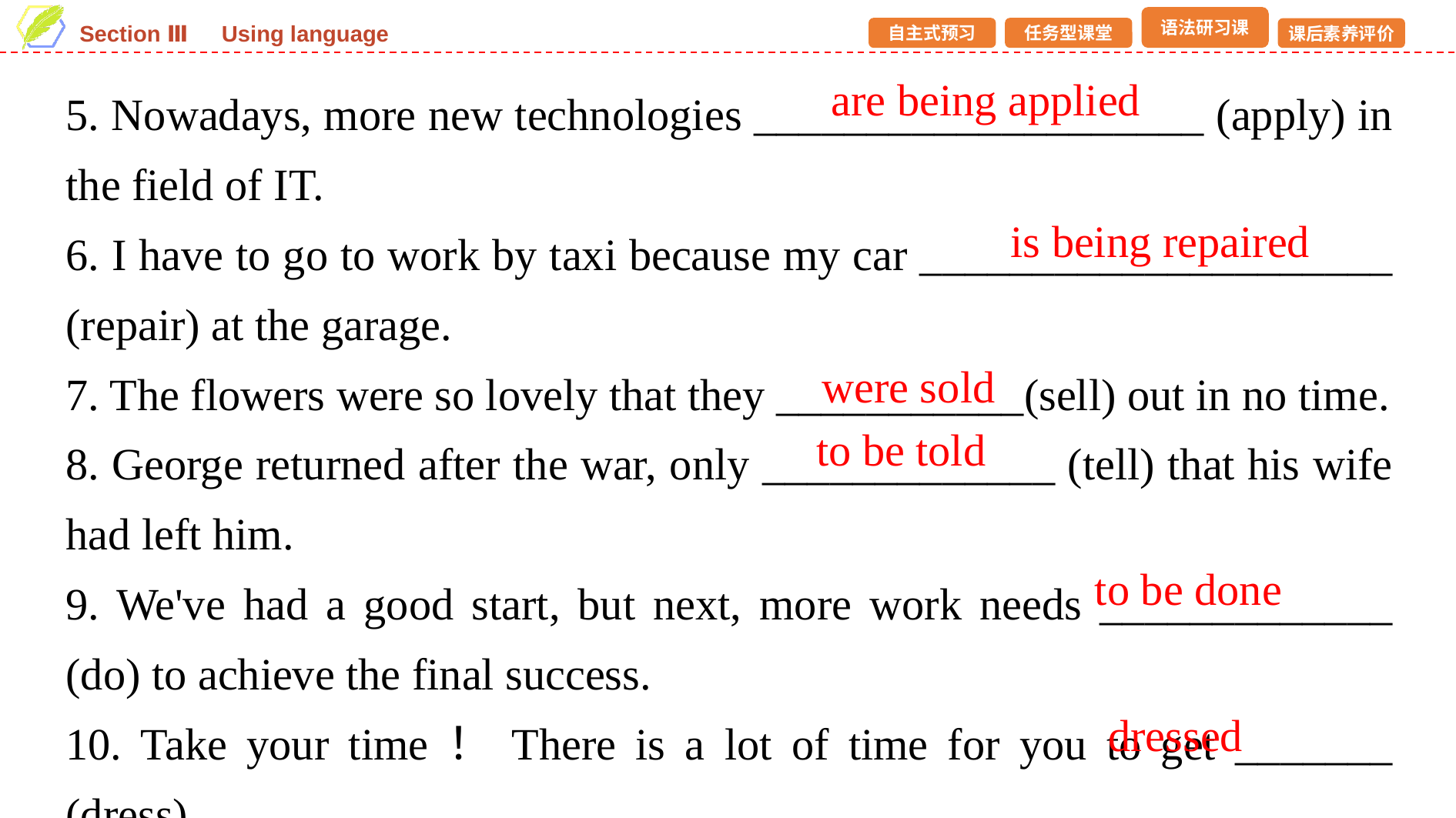

5. Nowadays, more new technologies ____________________ (apply) in the field of IT.
6. I have to go to work by taxi because my car _____________________ (repair) at the garage.
7. The flowers were so lovely that they ___________(sell) out in no time.
8. George returned after the war, only _____________ (tell) that his wife had left him.
9. We've had a good start, but next, more work needs _____________ (do) to achieve the final success.
10. Take your time！There is a lot of time for you to get _______ (dress).
are being applied
is being repaired
were sold
to be told
to be done
dressed